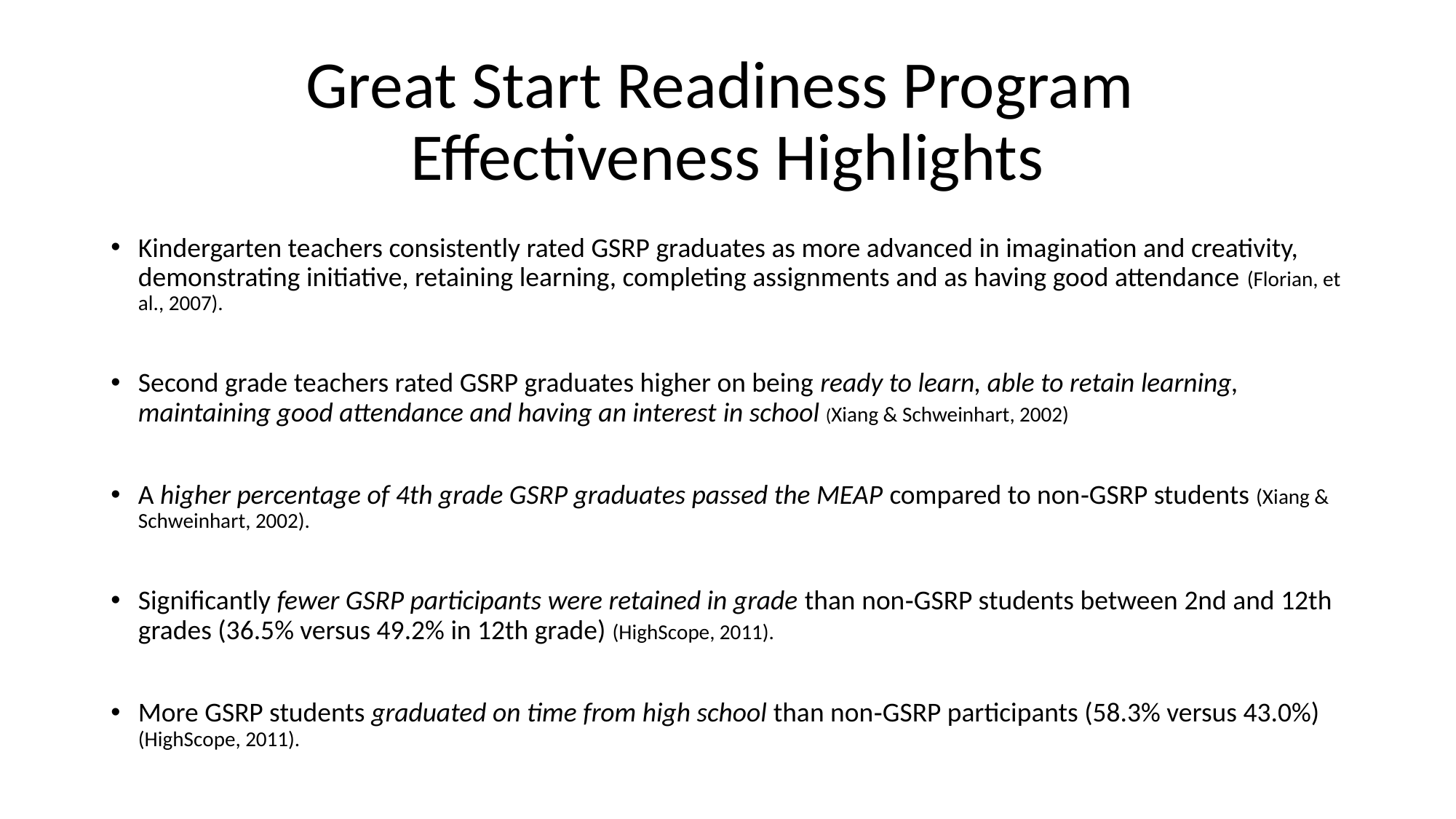

# Great Start Readiness Program Effectiveness Highlights
Kindergarten teachers consistently rated GSRP graduates as more advanced in imagination and creativity, demonstrating initiative, retaining learning, completing assignments and as having good attendance (Florian, et al., 2007).

Second grade teachers rated GSRP graduates higher on being ready to learn, able to retain learning, maintaining good attendance and having an interest in school (Xiang & Schweinhart, 2002)

A higher percentage of 4th grade GSRP graduates passed the MEAP compared to non‐GSRP students (Xiang & Schweinhart, 2002).

Significantly fewer GSRP participants were retained in grade than non‐GSRP students between 2nd and 12th grades (36.5% versus 49.2% in 12th grade) (HighScope, 2011).

More GSRP students graduated on time from high school than non‐GSRP participants (58.3% versus 43.0%) (HighScope, 2011).